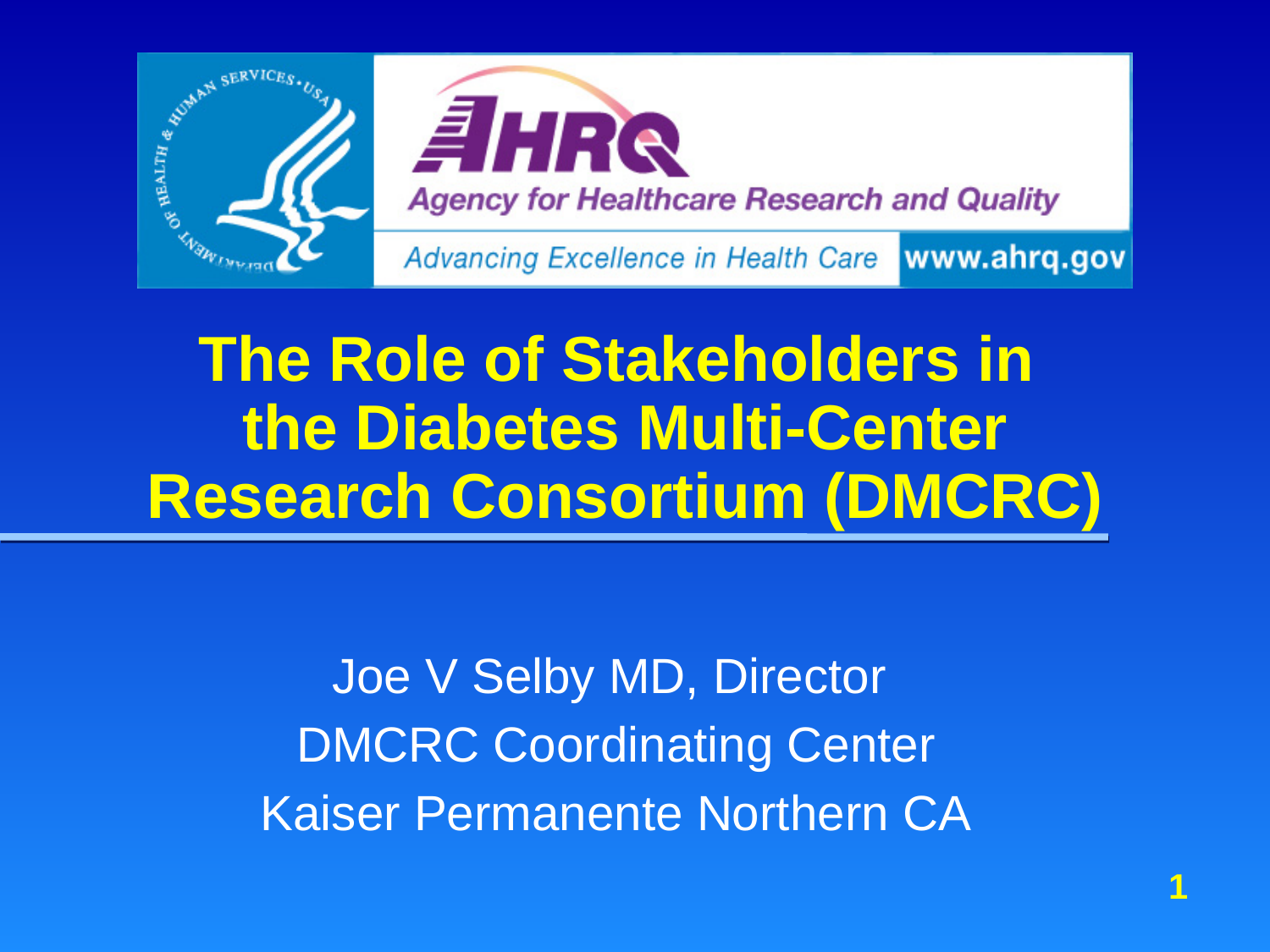

# The Role of Stakeholders in the Diabetes Multi-Center Research Consortium (DMCRC)
Joe V Selby MD, Director
DMCRC Coordinating Center
Kaiser Permanente Northern CA